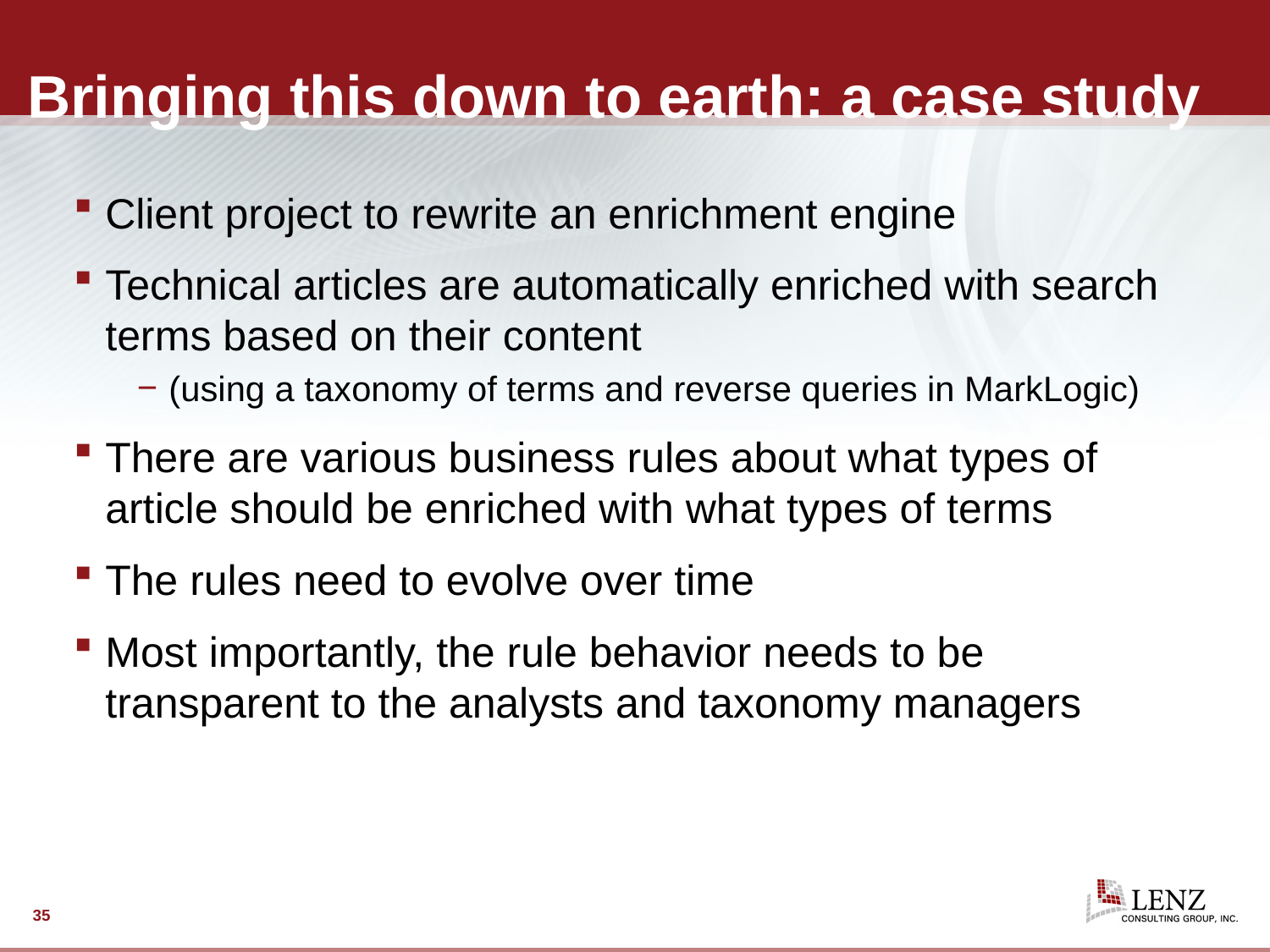

# Bringing this down to earth: a case study
Client project to rewrite an enrichment engine
Technical articles are automatically enriched with search terms based on their content
(using a taxonomy of terms and reverse queries in MarkLogic)
There are various business rules about what types of article should be enriched with what types of terms
The rules need to evolve over time
Most importantly, the rule behavior needs to be transparent to the analysts and taxonomy managers

35